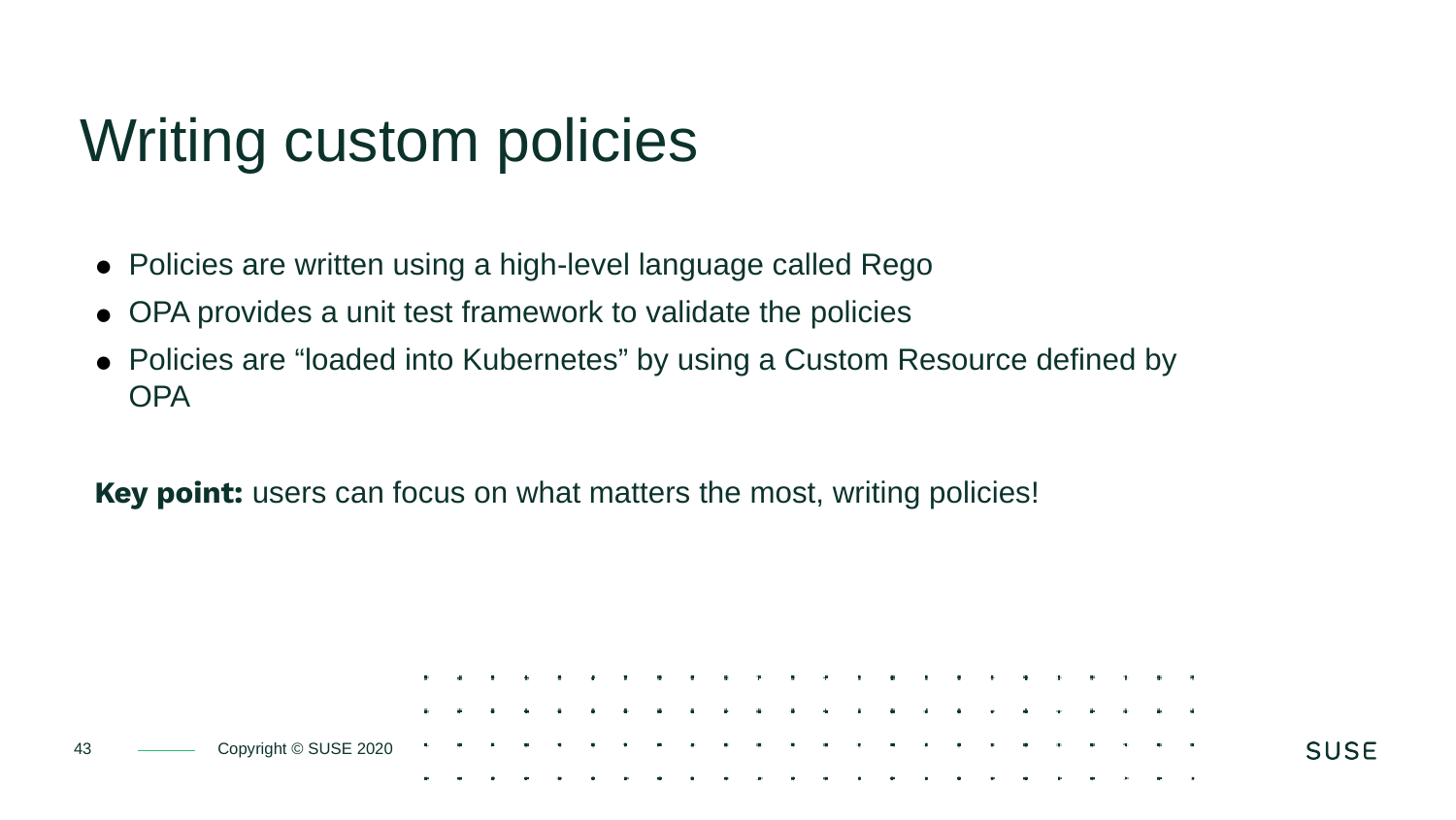

Writing custom policies
Policies are written using a high-level language called Rego
OPA provides a unit test framework to validate the policies
Policies are “loaded into Kubernetes” by using a Custom Resource defined by OPA

Key point: users can focus on what matters the most, writing policies!